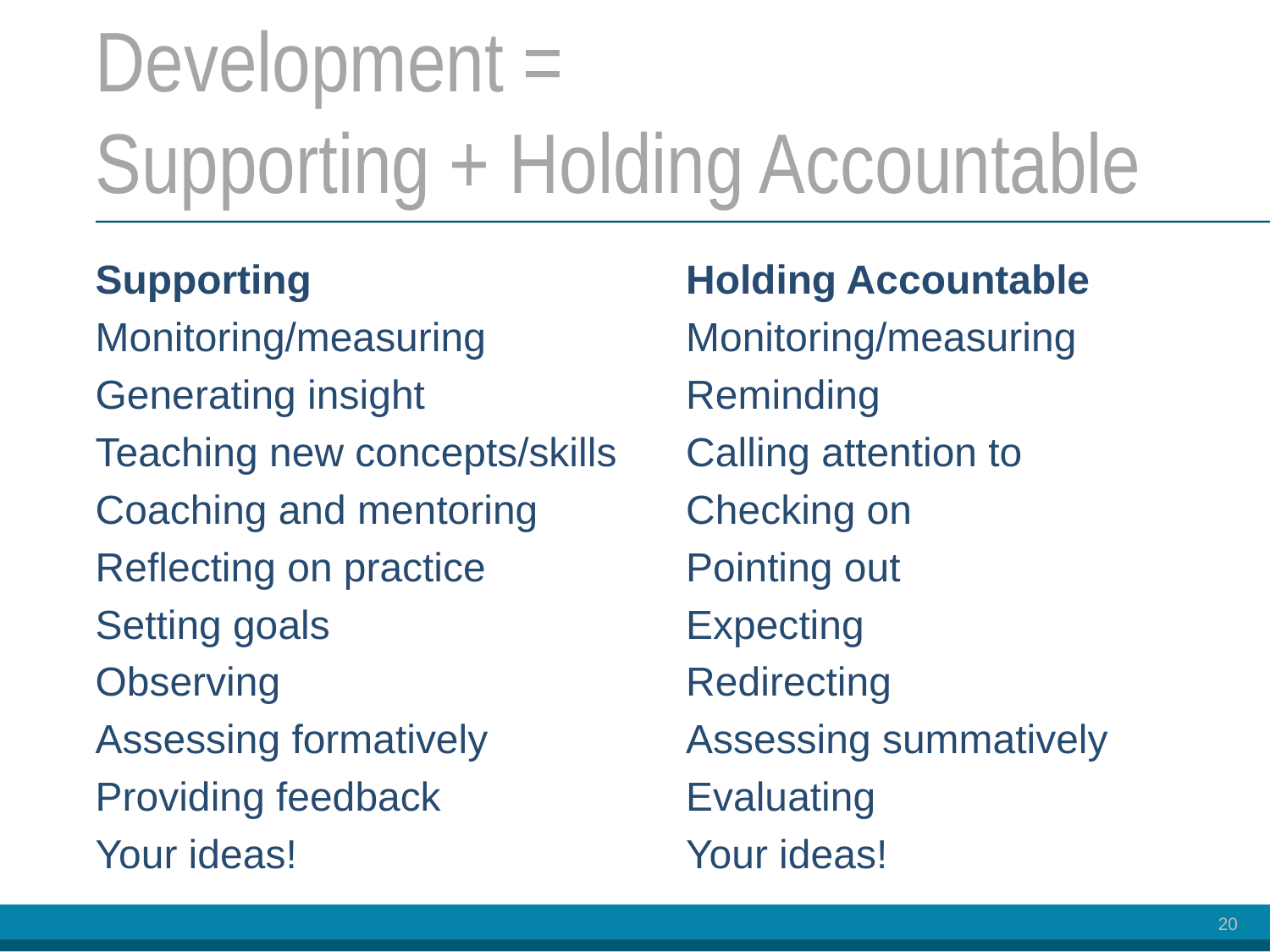

# Development = Supporting + Holding Accountable
Supporting
Monitoring/measuring
Generating insight
Teaching new concepts/skills
Coaching and mentoring
Reflecting on practice
Setting goals
Observing
Assessing formatively
Providing feedback
Your ideas!

Holding Accountable
Monitoring/measuring
Reminding
Calling attention to
Checking on
Pointing out
Expecting
Redirecting
Assessing summatively
Evaluating
Your ideas!

20